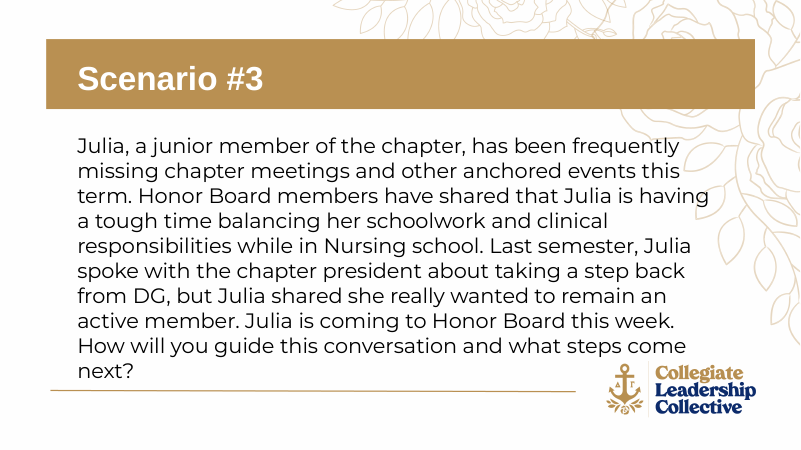

Scenario #3
Julia, a junior member of the chapter, has been frequently missing chapter meetings and other anchored events this term. Honor Board members have shared that Julia is having a tough time balancing her schoolwork and clinical responsibilities while in Nursing school. Last semester, Julia spoke with the chapter president about taking a step back from DG, but Julia shared she really wanted to remain an active member. Julia is coming to Honor Board this week. How will you guide this conversation and what steps come next?